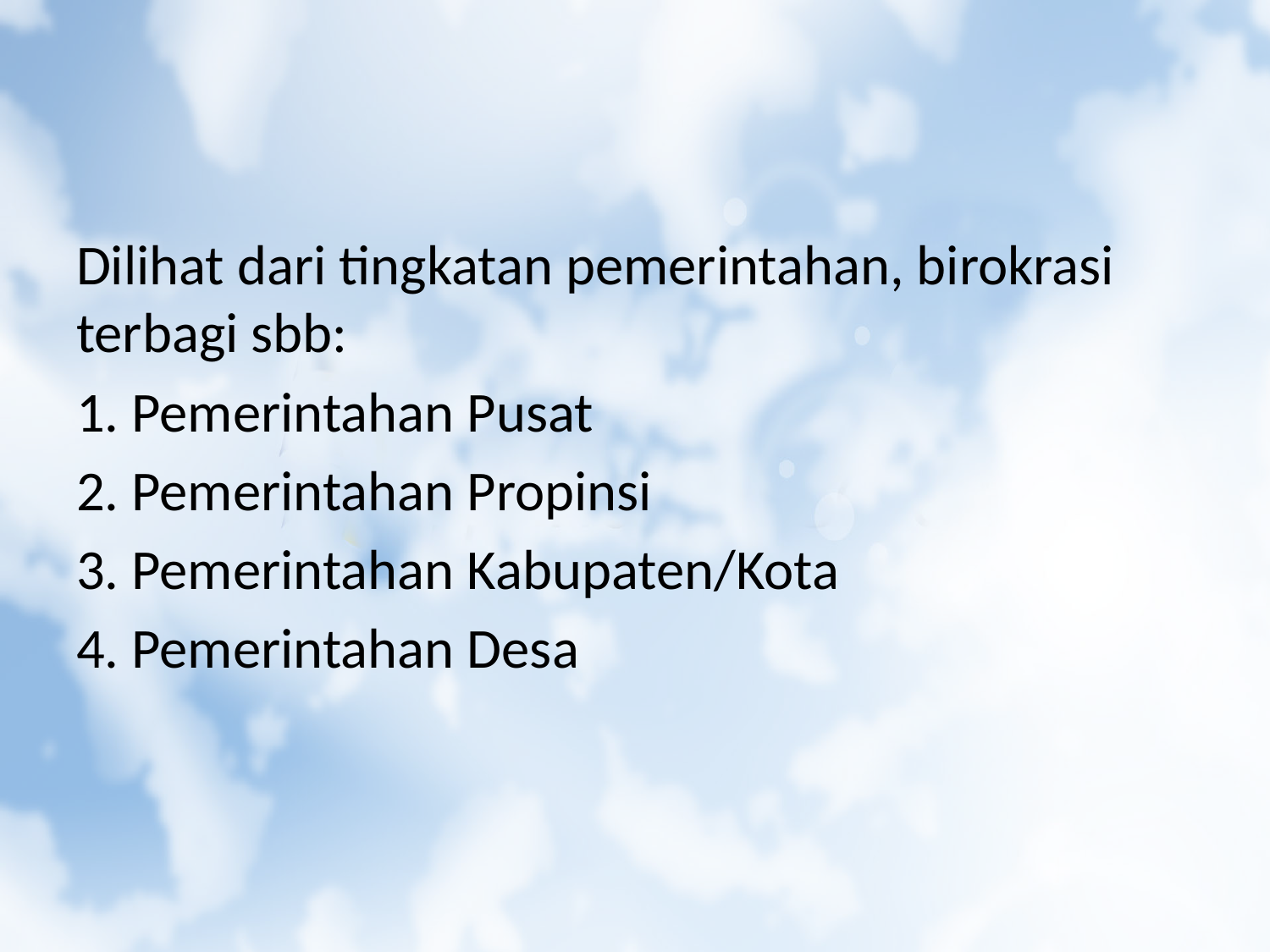

Dilihat dari tingkatan pemerintahan, birokrasi terbagi sbb:
1. Pemerintahan Pusat
2. Pemerintahan Propinsi
3. Pemerintahan Kabupaten/Kota
4. Pemerintahan Desa